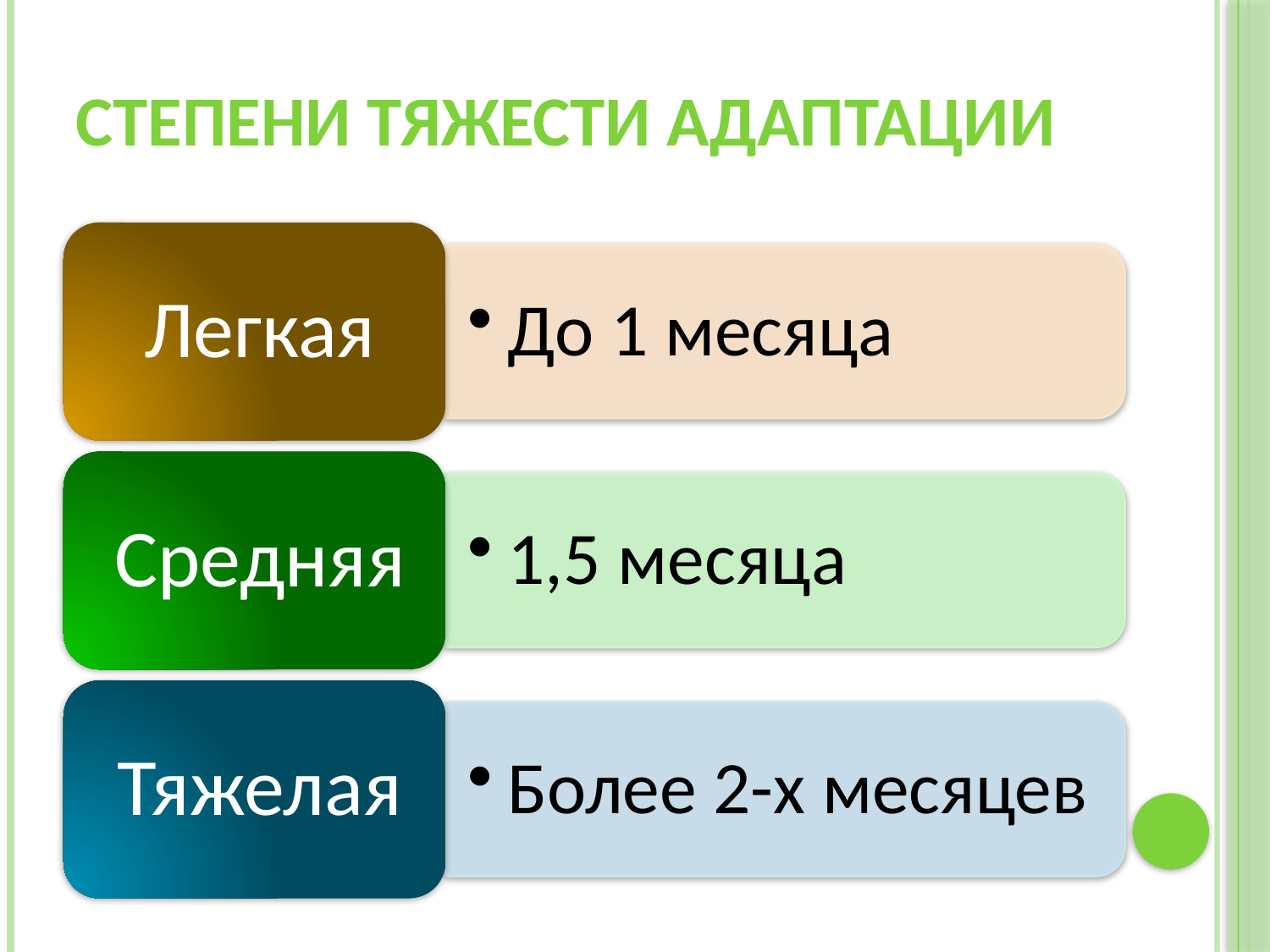

# Степени тяжести адаптации
До 1 месяца
Легкая
1,5 месяца
Средняя
Более 2-х месяцев
Тяжелая